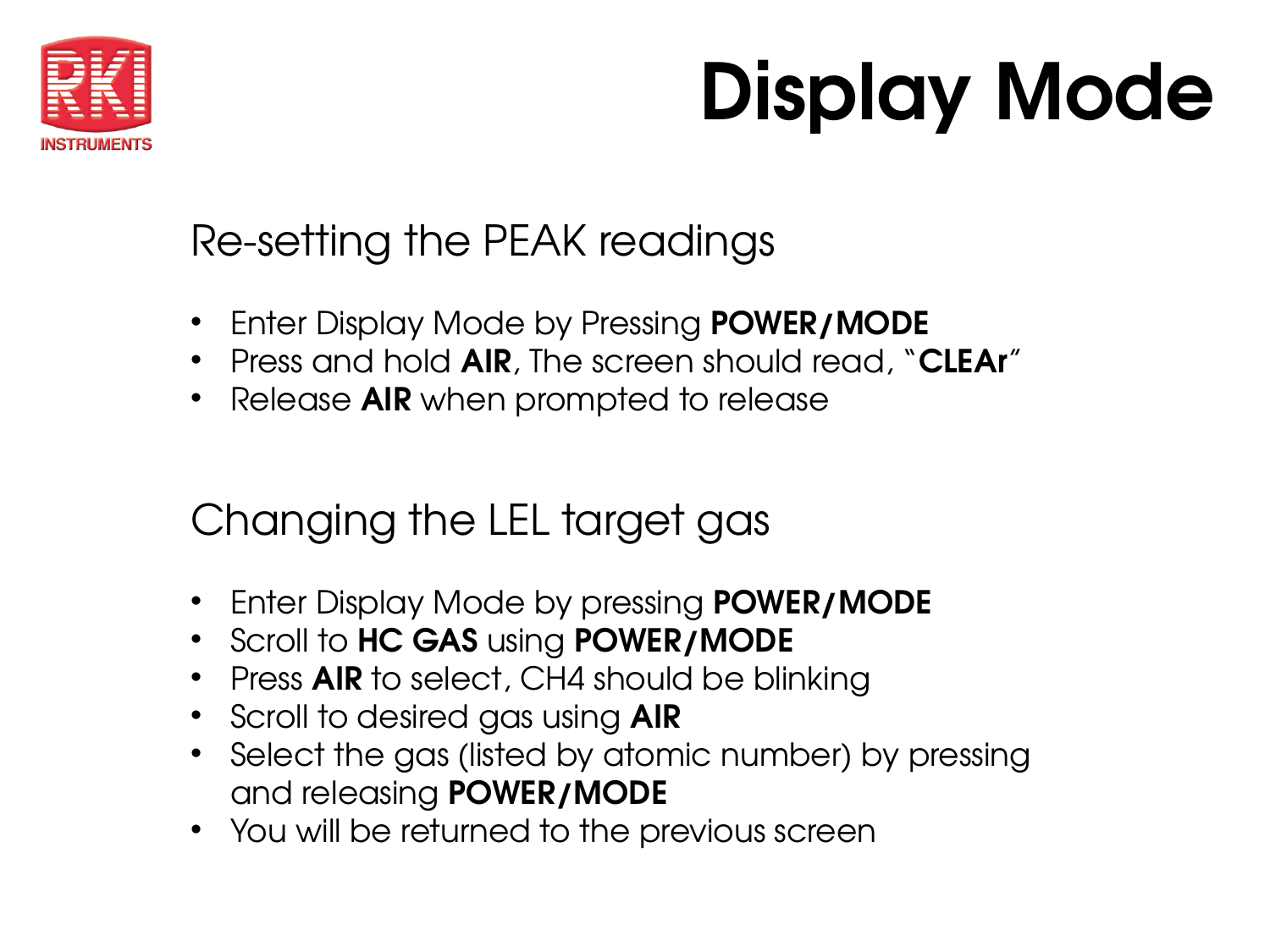

# Display Mode
Re-setting the PEAK readings

Enter Display Mode by Pressing POWER/MODE
Press and hold AIR, The screen should read, “CLEAr”
Release AIR when prompted to release

Changing the LEL target gas

Enter Display Mode by pressing POWER/MODE
Scroll to HC GAS using POWER/MODE
Press AIR to select, CH4 should be blinking
Scroll to desired gas using AIR
Select the gas (listed by atomic number) by pressing and releasing POWER/MODE
You will be returned to the previous screen